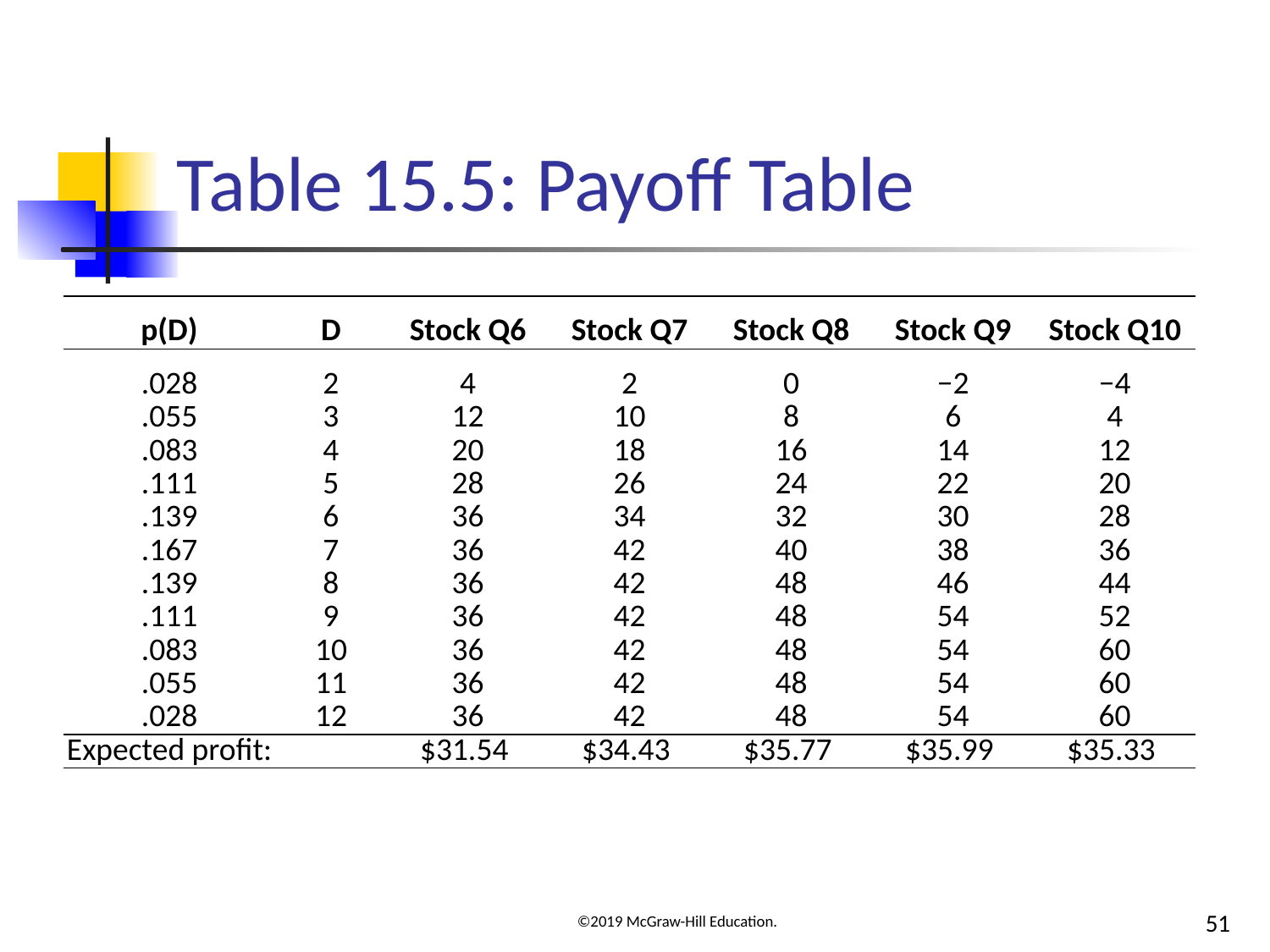

# Table 15.5: Payoff Table
| p(D) | D | Stock Q6 | Stock Q7 | Stock Q8 | Stock Q9 | Stock Q10 |
| --- | --- | --- | --- | --- | --- | --- |
| .028 | 2 | 4 | 2 | 0 | −2 | −4 |
| .055 | 3 | 12 | 10 | 8 | 6 | 4 |
| .083 | 4 | 20 | 18 | 16 | 14 | 12 |
| .111 | 5 | 28 | 26 | 24 | 22 | 20 |
| .139 | 6 | 36 | 34 | 32 | 30 | 28 |
| .167 | 7 | 36 | 42 | 40 | 38 | 36 |
| .139 | 8 | 36 | 42 | 48 | 46 | 44 |
| .111 | 9 | 36 | 42 | 48 | 54 | 52 |
| .083 | 10 | 36 | 42 | 48 | 54 | 60 |
| .055 | 11 | 36 | 42 | 48 | 54 | 60 |
| .028 | 12 | 36 | 42 | 48 | 54 | 60 |
| Expected profit: | BLANK | $31.54 | $34.43 | $35.77 | $35.99 | $35.33 |